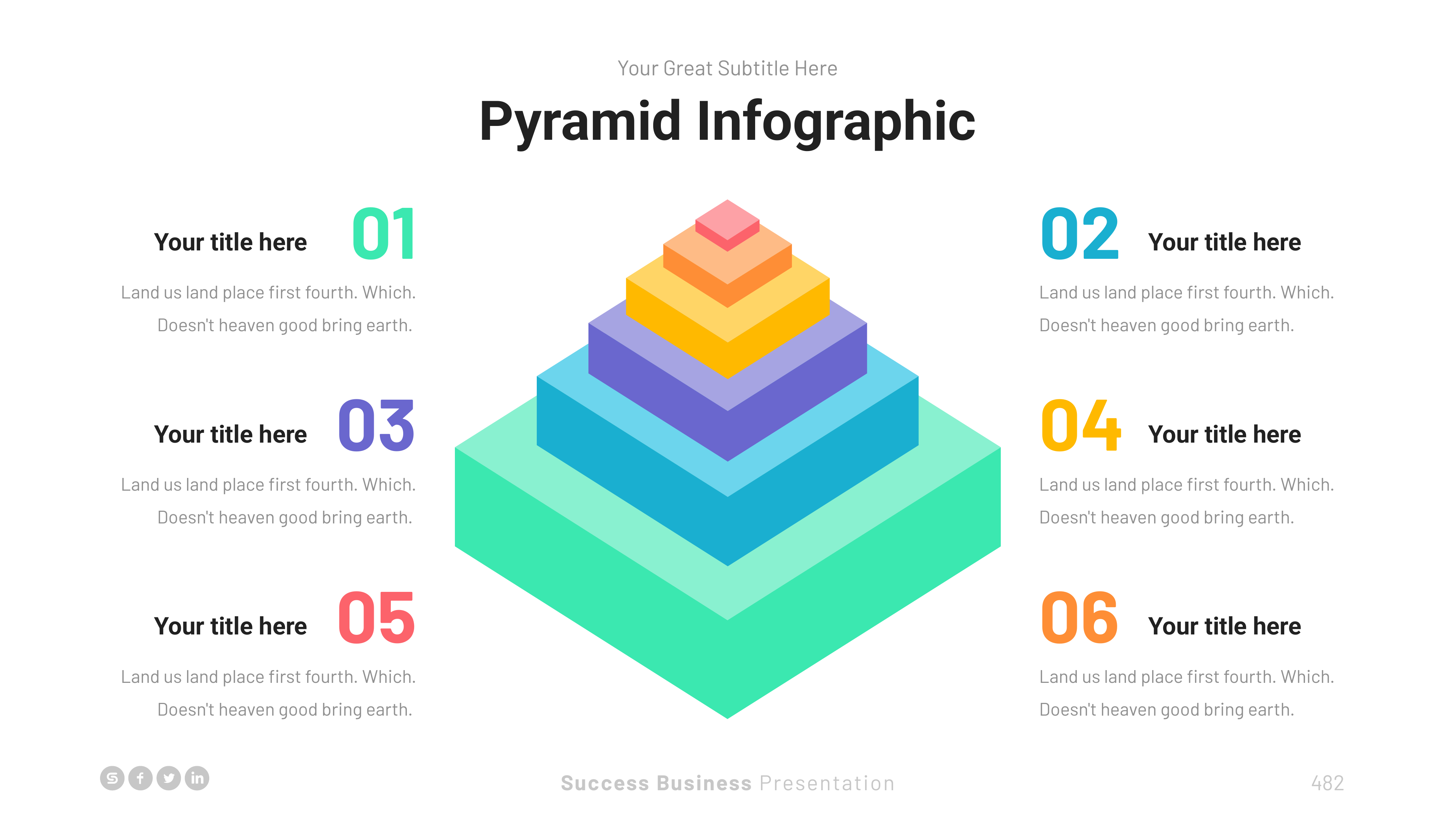

Your Great Subtitle Here
Pyramid Infographic
01
Your title here
Land us land place first fourth. Which. Doesn't heaven good bring earth.
02
Your title here
Land us land place first fourth. Which. Doesn't heaven good bring earth.

03
Your title here
Land us land place first fourth. Which. Doesn't heaven good bring earth.
04
Your title here
Land us land place first fourth. Which. Doesn't heaven good bring earth.
05
Your title here
Land us land place first fourth. Which. Doesn't heaven good bring earth.
06
Your title here
Land us land place first fourth. Which. Doesn't heaven good bring earth.